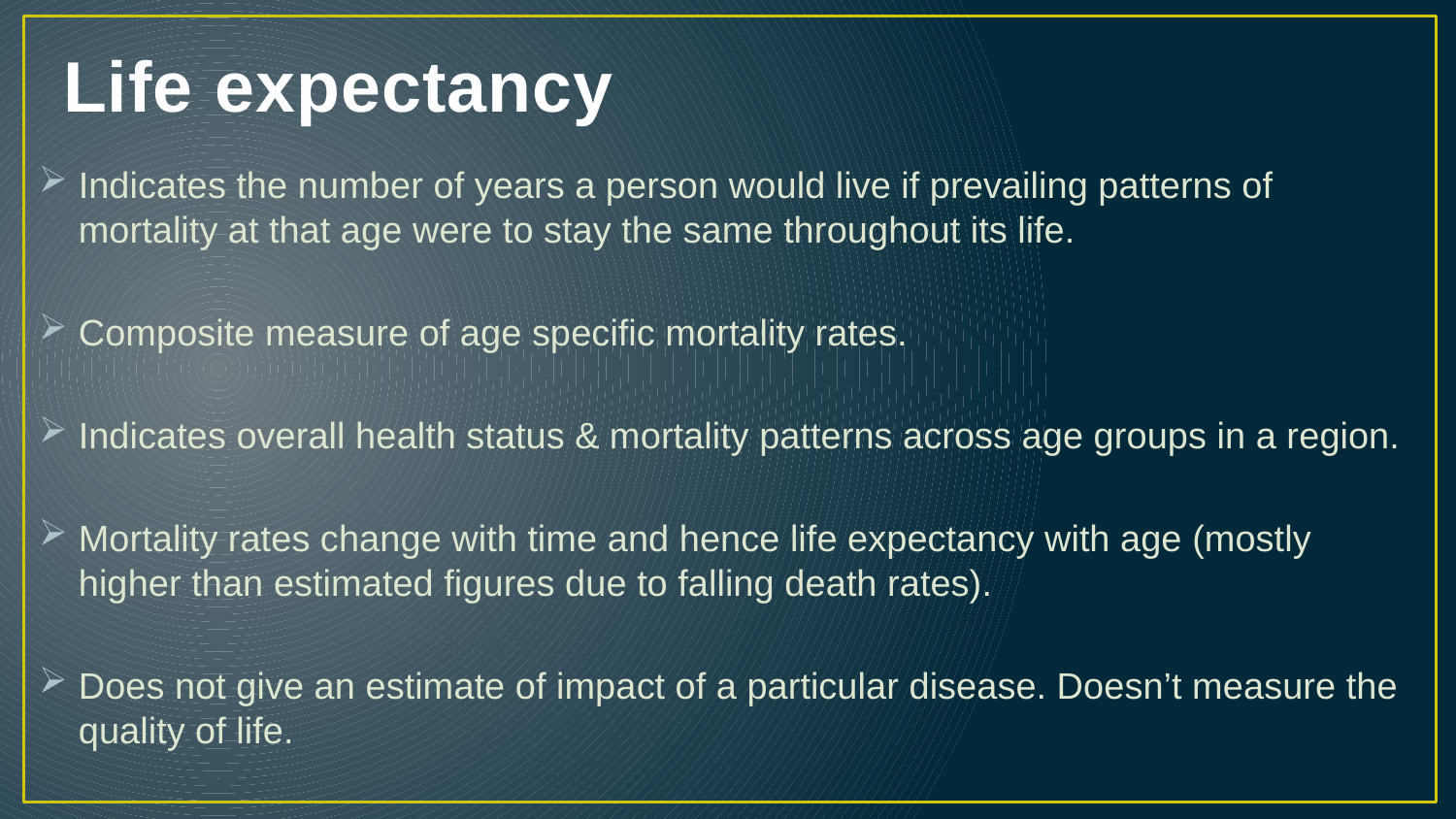

# Life expectancy
Indicates the number of years a person would live if prevailing patterns of mortality at that age were to stay the same throughout its life.

Composite measure of age specific mortality rates.

Indicates overall health status & mortality patterns across age groups in a region.

Mortality rates change with time and hence life expectancy with age (mostly higher than estimated figures due to falling death rates).

Does not give an estimate of impact of a particular disease. Doesn’t measure the quality of life.